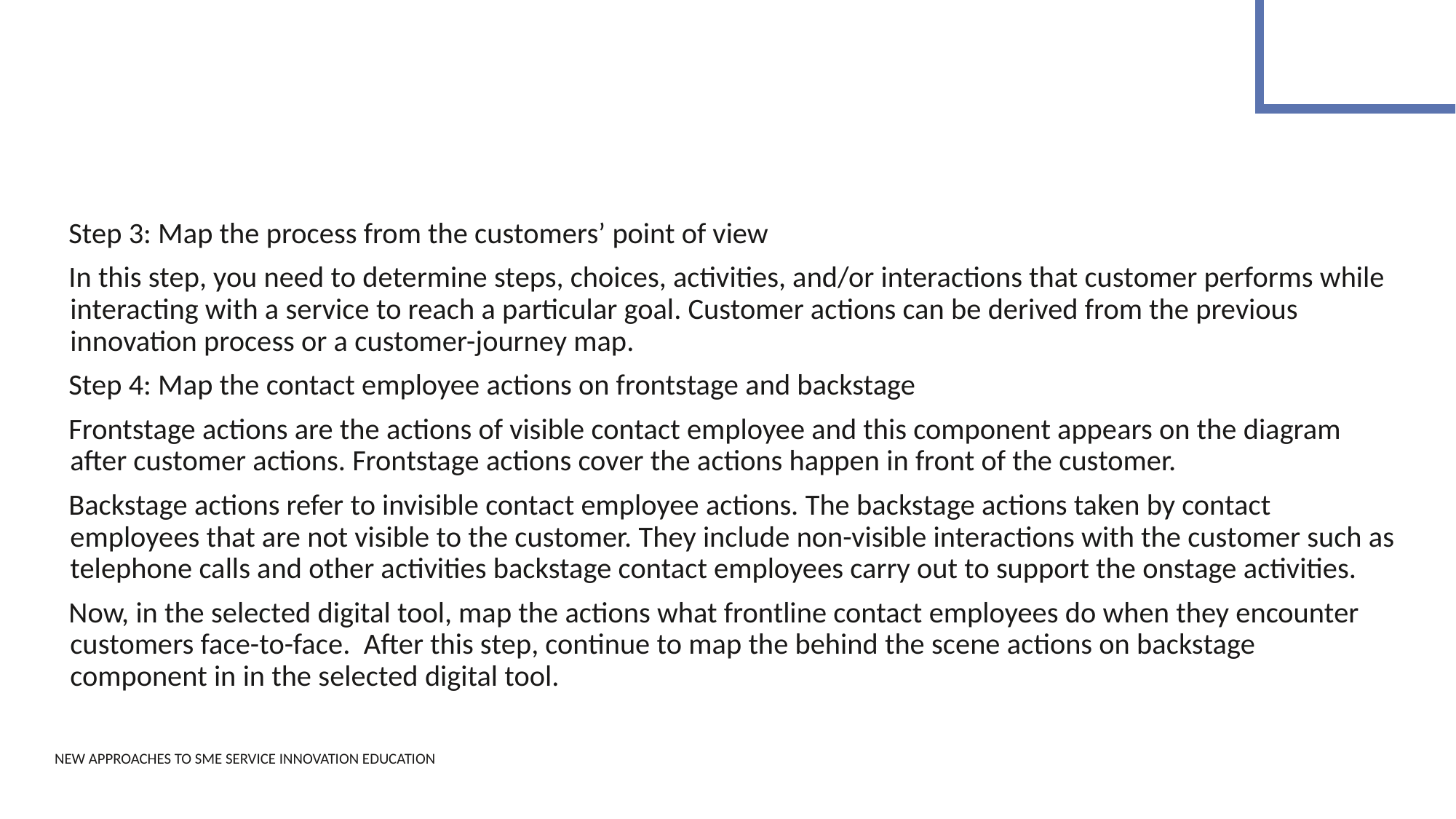

Step 3: Map the process from the customers’ point of view
In this step, you need to determine steps, choices, activities, and/or interactions that customer performs while interacting with a service to reach a particular goal. Customer actions can be derived from the previous innovation process or a customer-journey map.
Step 4: Map the contact employee actions on frontstage and backstage
Frontstage actions are the actions of visible contact employee and this component appears on the diagram after customer actions. Frontstage actions cover the actions happen in front of the customer.
Backstage actions refer to invisible contact employee actions. The backstage actions taken by contact employees that are not visible to the customer. They include non-visible interactions with the customer such as telephone calls and other activities backstage contact employees carry out to support the onstage activities.
Now, in the selected digital tool, map the actions what frontline contact employees do when they encounter customers face-to-face.  After this step, continue to map the behind the scene actions on backstage component in in the selected digital tool.